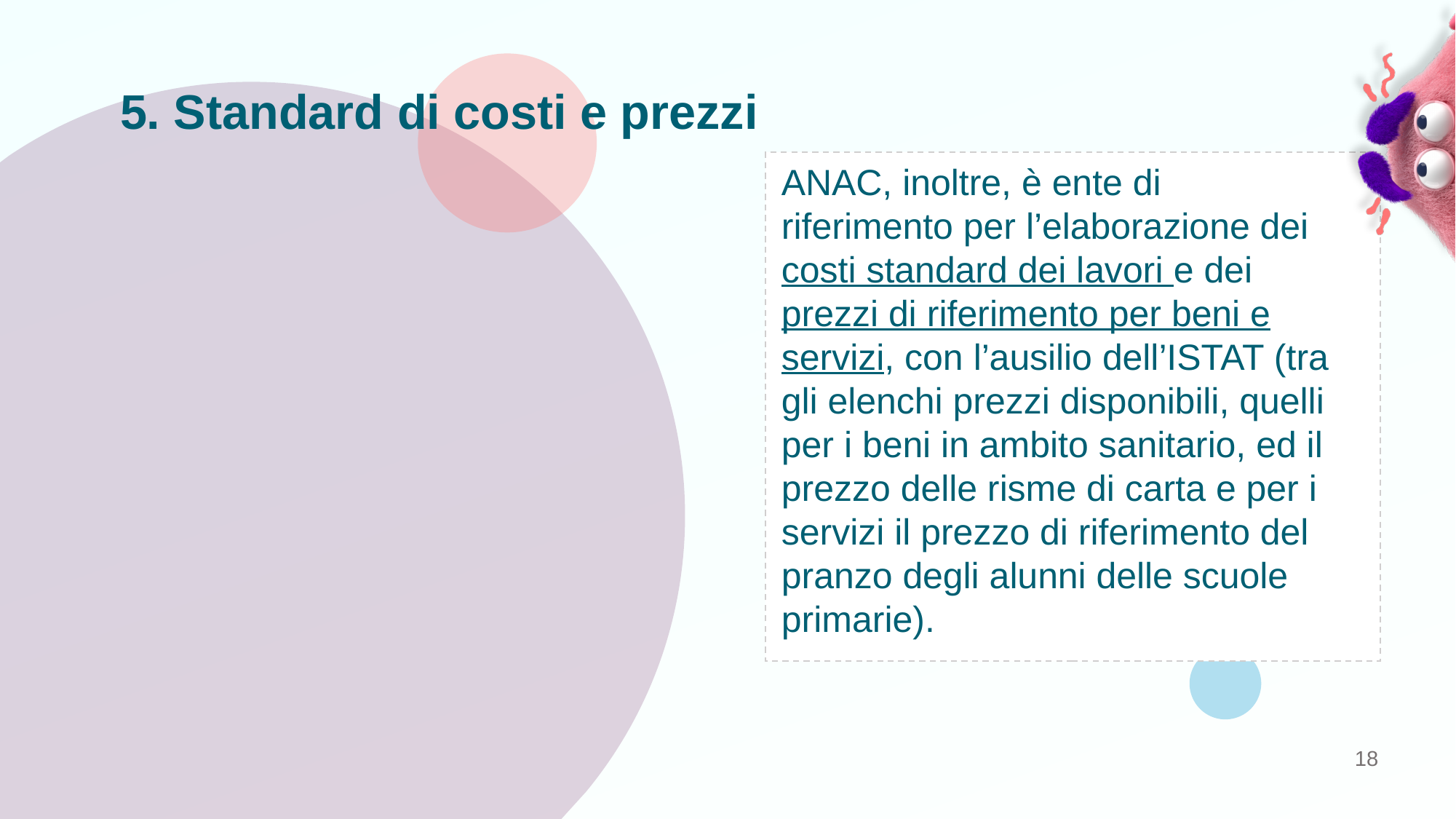

# 5. Standard di costi e prezzi
ANAC, inoltre, è ente di riferimento per l’elaborazione dei costi standard dei lavori e dei prezzi di riferimento per beni e servizi, con l’ausilio dell’ISTAT (tra gli elenchi prezzi disponibili, quelli per i beni in ambito sanitario, ed il prezzo delle risme di carta e per i servizi il prezzo di riferimento del pranzo degli alunni delle scuole primarie).
18